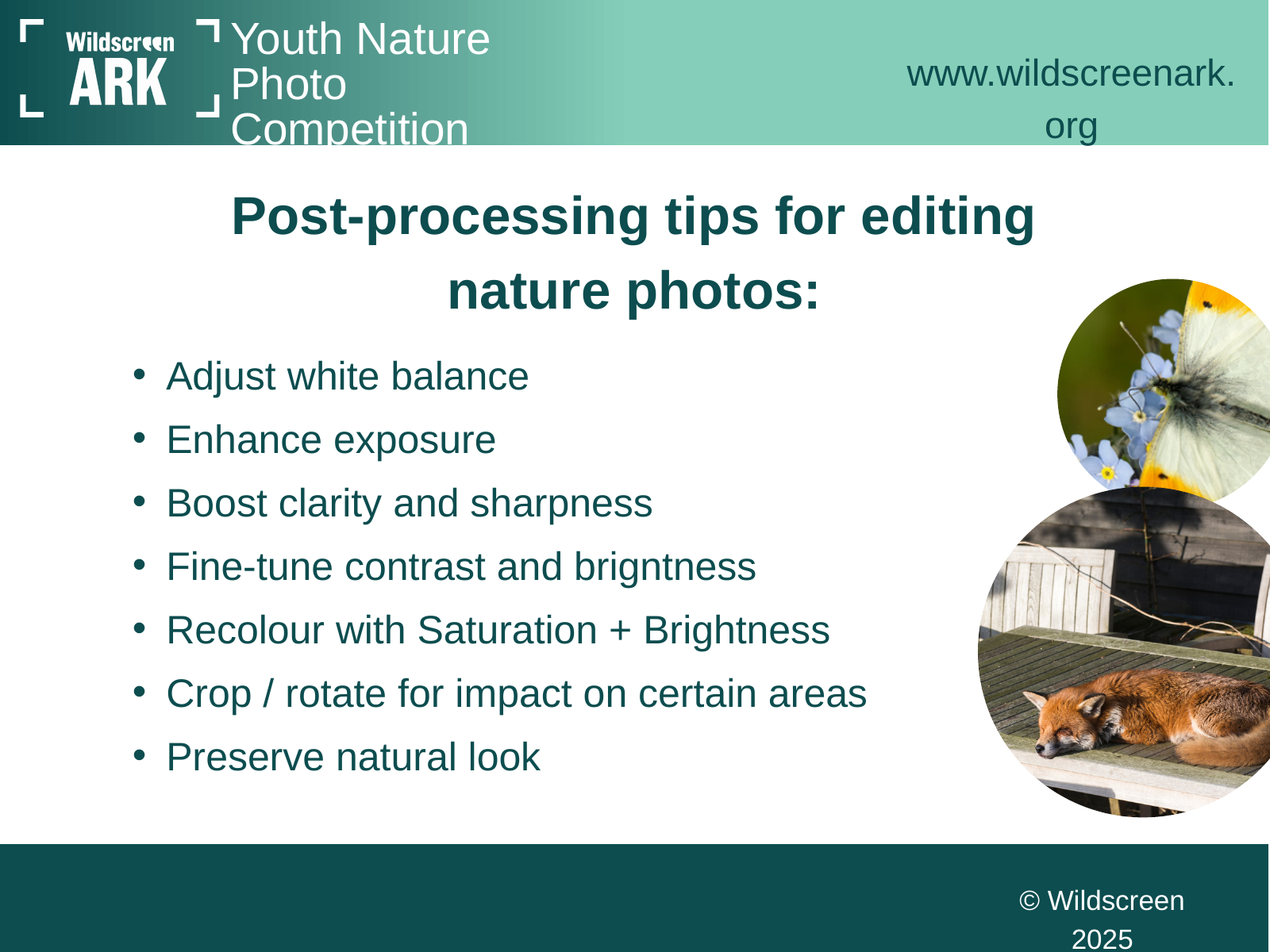

www.wildscreenark.org

Youth Nature Photo Competition
Post-processing tips for editing nature photos:

Adjust white balance
Enhance exposure
Boost clarity and sharpness
Fine-tune contrast and brigntness
Recolour with Saturation + Brightness
Crop / rotate for impact on certain areas
Preserve natural look

© Wildscreen 2025